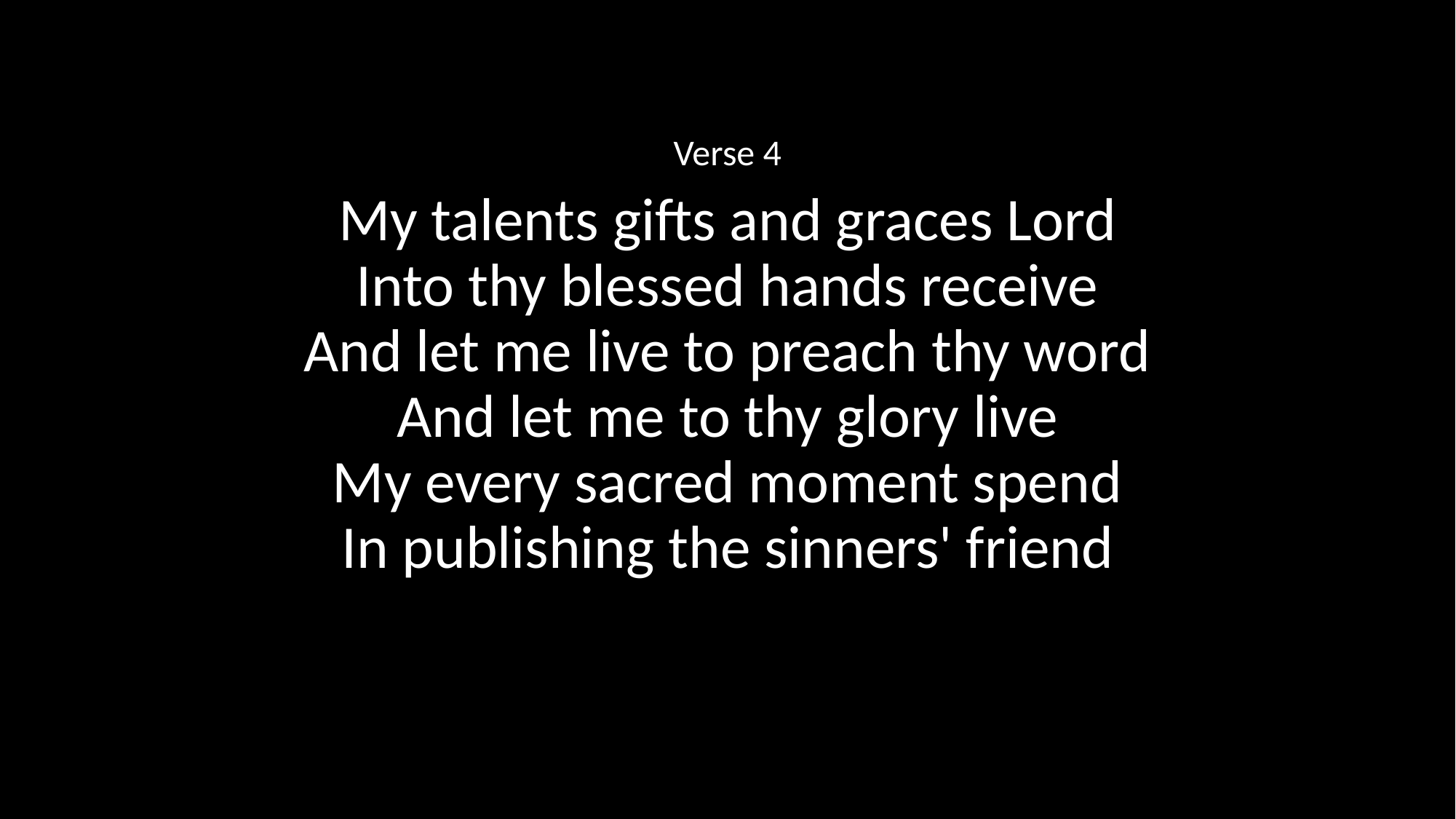

Verse 4
My talents gifts and graces Lord
Into thy blessed hands receive
And let me live to preach thy word
And let me to thy glory live
My every sacred moment spend
In publishing the sinners' friend